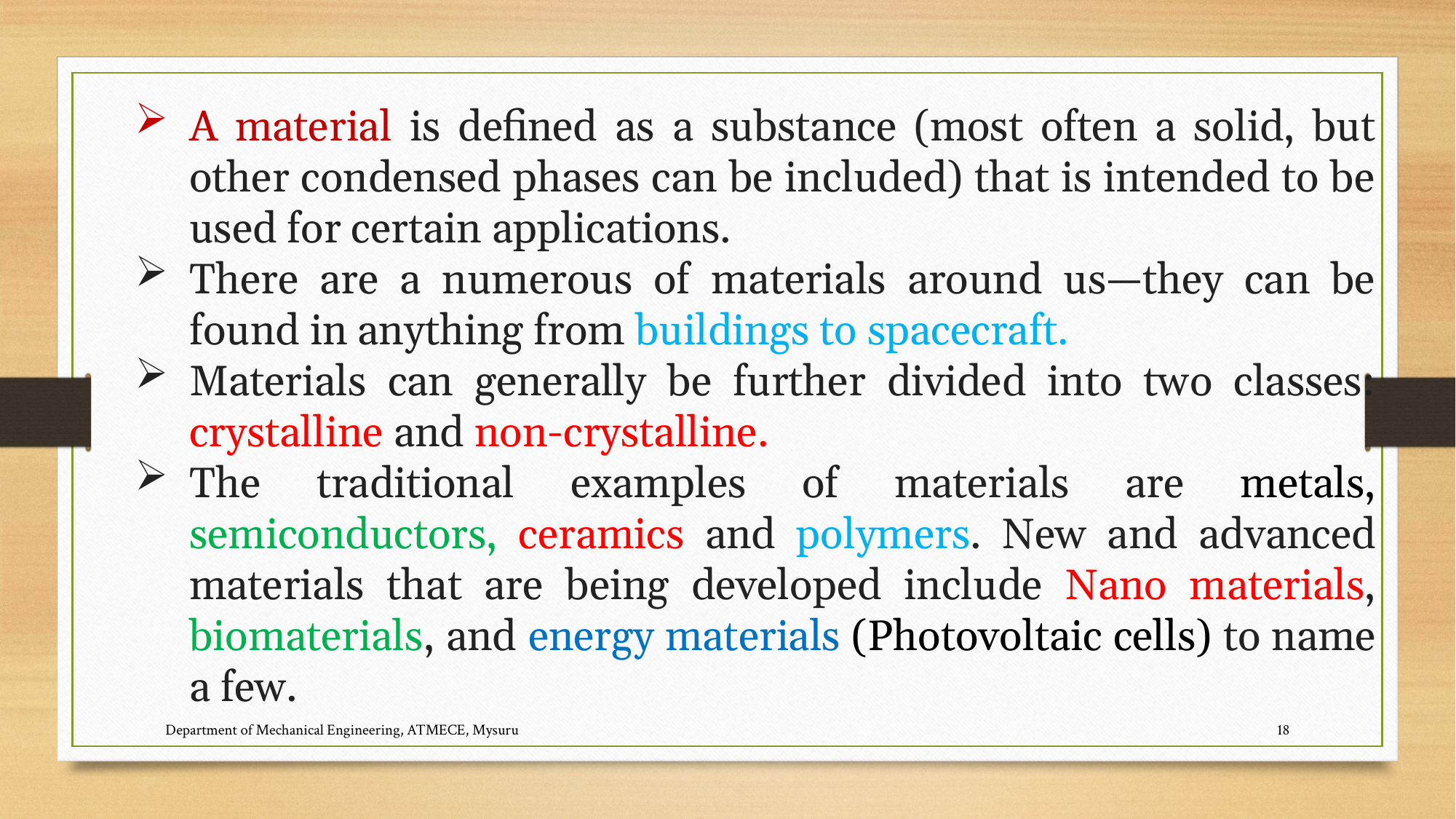

A material is defined as a substance (most often a solid, but other condensed phases can be included) that is intended to be used for certain applications.
There are a numerous of materials around us—they can be found in anything from buildings to spacecraft.
Materials can generally be further divided into two classes: crystalline and non-crystalline.
The traditional examples of materials are metals, semiconductors, ceramics and polymers. New and advanced materials that are being developed include Nano materials, biomaterials, and energy materials (Photovoltaic cells) to name a few.
Department of Mechanical Engineering, ATMECE, Mysuru
18